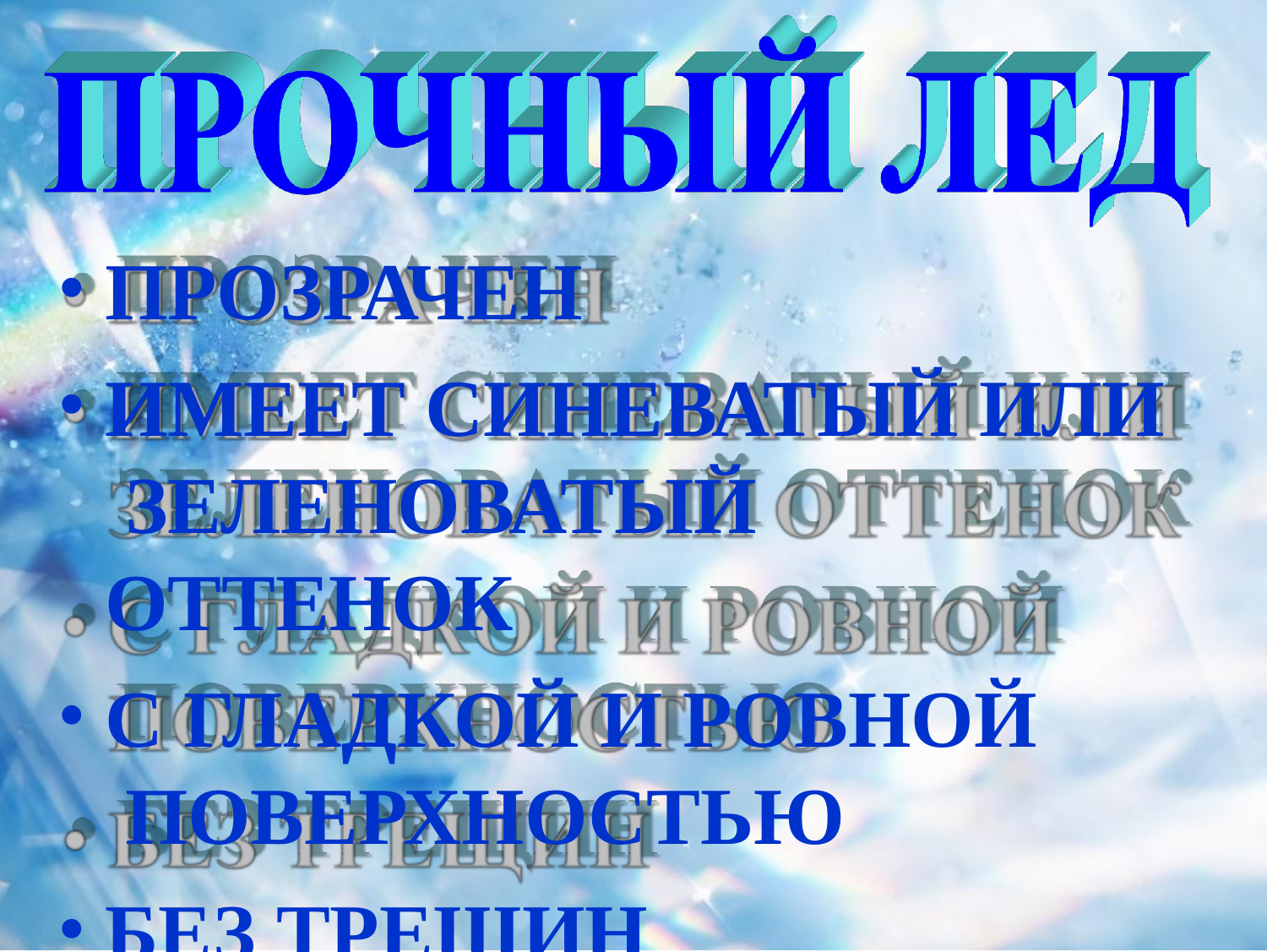

ПРОЗРАЧЕН
ИМЕЕТ СИНЕВАТЫЙ ИЛИ  ЗЕЛЕНОВАТЫЙ ОТТЕНОК
С ГЛАДКОЙ И РОВНОЙ  ПОВЕРХНОСТЬЮ
БЕЗ ТРЕЩИН